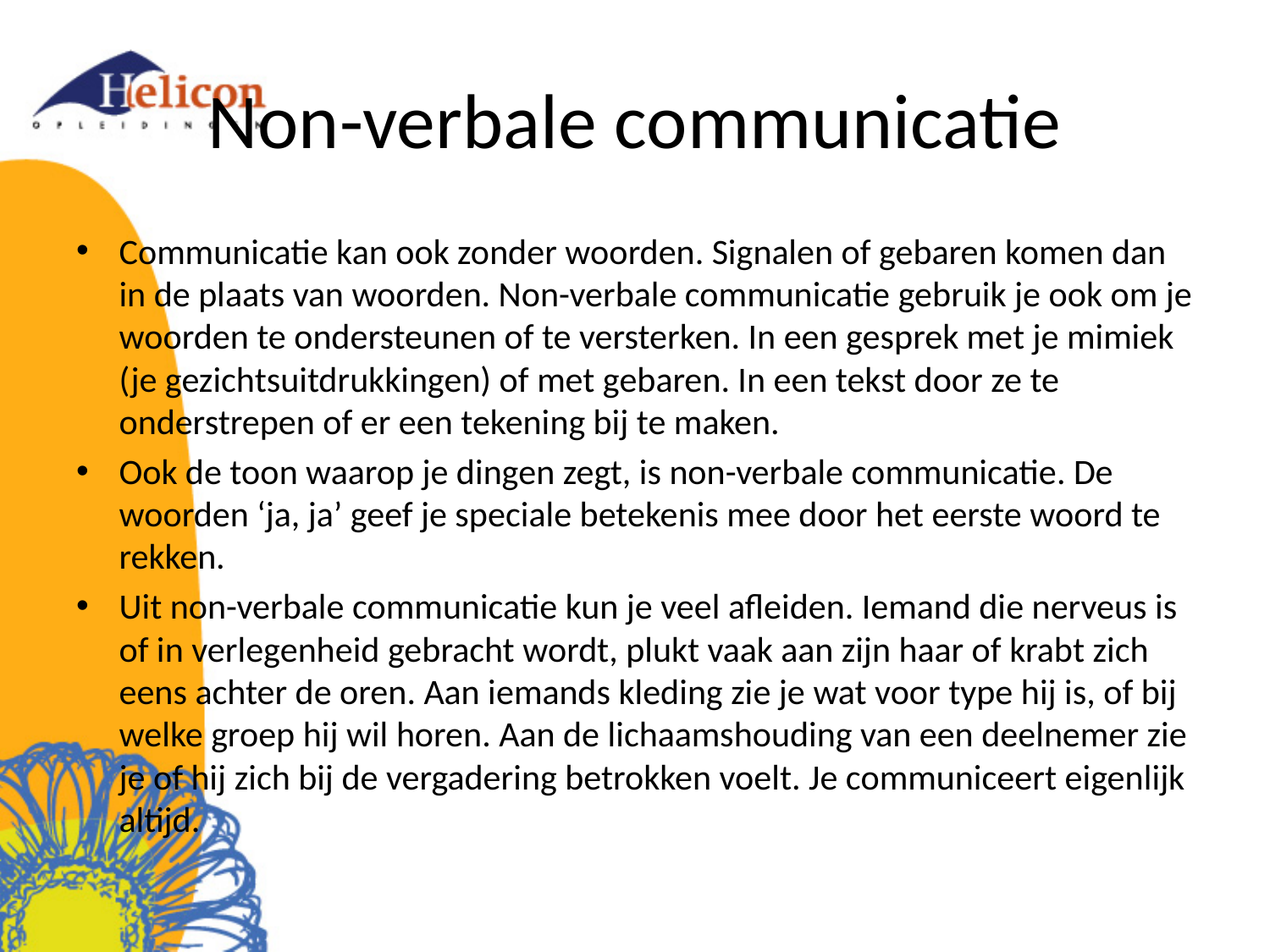

# Non-verbale communicatie
Communicatie kan ook zonder woorden. Signalen of gebaren komen dan in de plaats van woorden. Non-verbale communicatie gebruik je ook om je woorden te ondersteunen of te versterken. In een gesprek met je mimiek (je gezichtsuitdrukkingen) of met gebaren. In een tekst door ze te onderstrepen of er een tekening bij te maken.
Ook de toon waarop je dingen zegt, is non-verbale communicatie. De woorden ‘ja, ja’ geef je speciale betekenis mee door het eerste woord te rekken.
Uit non-verbale communicatie kun je veel afleiden. Iemand die nerveus is of in verlegenheid gebracht wordt, plukt vaak aan zijn haar of krabt zich eens achter de oren. Aan iemands kleding zie je wat voor type hij is, of bij welke groep hij wil horen. Aan de lichaamshouding van een deelnemer zie je of hij zich bij de vergadering betrokken voelt. Je communiceert eigenlijk altijd.